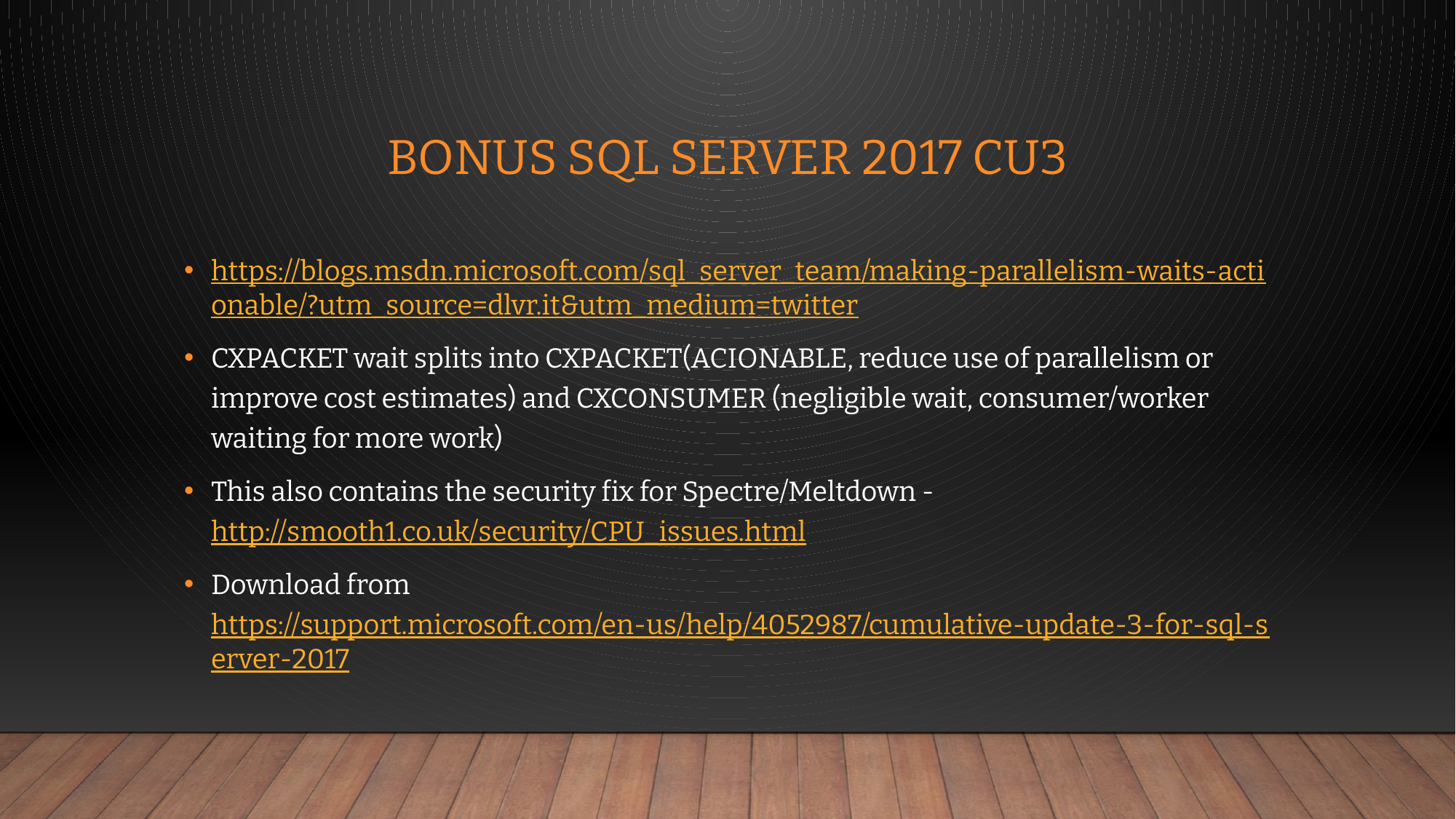

# BONUS SQL SERVER 2017 CU3
https://blogs.msdn.microsoft.com/sql_server_team/making-parallelism-waits-actionable/?utm_source=dlvr.it&utm_medium=twitter
CXPACKET wait splits into CXPACKET(ACIONABLE, reduce use of parallelism or improve cost estimates) and CXCONSUMER (negligible wait, consumer/worker waiting for more work)
This also contains the security fix for Spectre/Meltdown - http://smooth1.co.uk/security/CPU_issues.html
Download from https://support.microsoft.com/en-us/help/4052987/cumulative-update-3-for-sql-server-2017